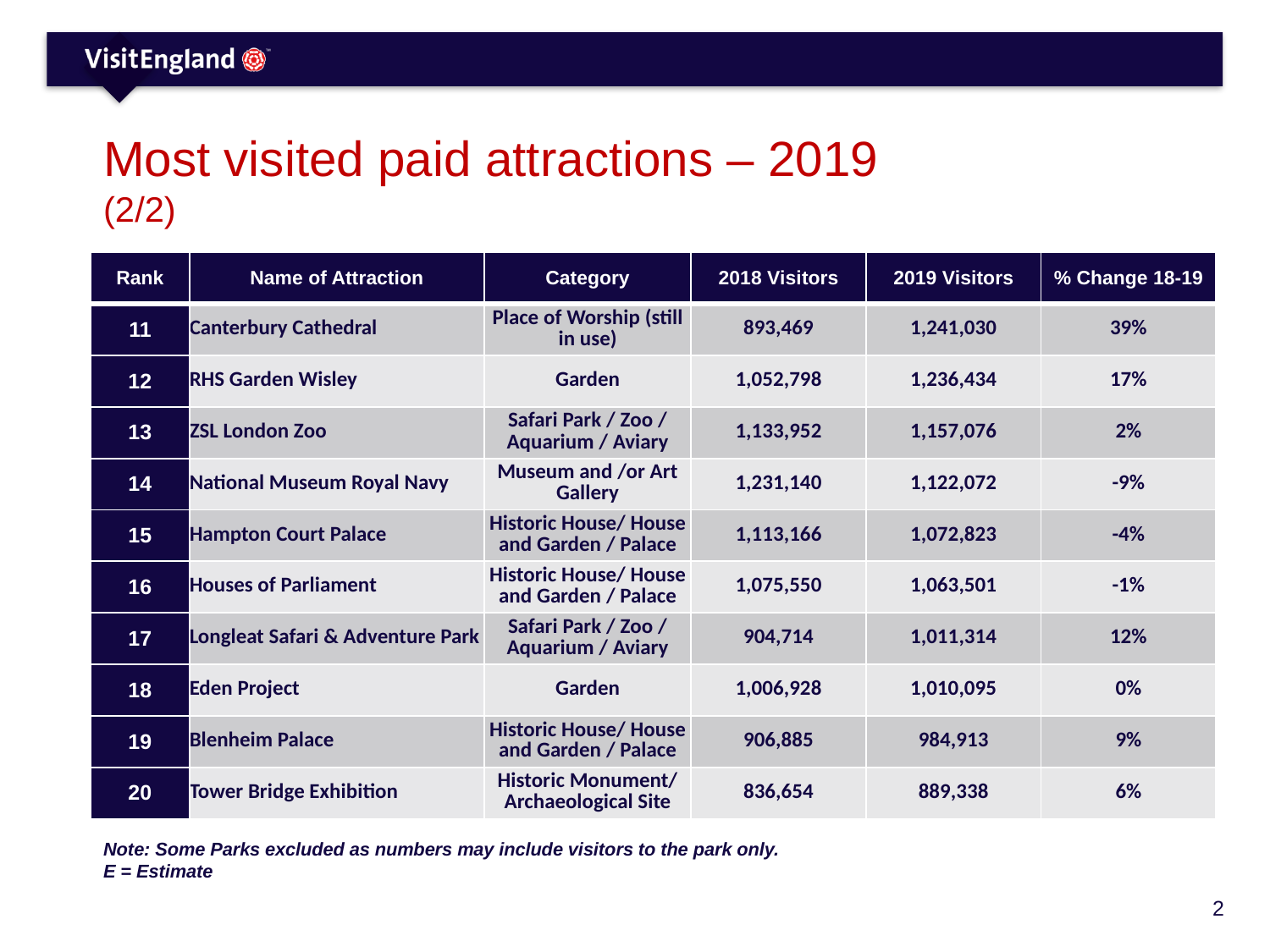

# Most visited paid attractions – 2019 (2/2)
| Rank | Name of Attraction | Category | 2018 Visitors | 2019 Visitors | % Change 18-19 |
| --- | --- | --- | --- | --- | --- |
| 11 | Canterbury Cathedral | Place of Worship (still in use) | 893,469 | 1,241,030 | 39% |
| 12 | RHS Garden Wisley | Garden | 1,052,798 | 1,236,434 | 17% |
| 13 | ZSL London Zoo | Safari Park / Zoo / Aquarium / Aviary | 1,133,952 | 1,157,076 | 2% |
| 14 | National Museum Royal Navy | Museum and /or Art Gallery | 1,231,140 | 1,122,072 | -9% |
| 15 | Hampton Court Palace | Historic House/ House and Garden / Palace | 1,113,166 | 1,072,823 | -4% |
| 16 | Houses of Parliament | Historic House/ House and Garden / Palace | 1,075,550 | 1,063,501 | -1% |
| 17 | Longleat Safari & Adventure Park | Safari Park / Zoo / Aquarium / Aviary | 904,714 | 1,011,314 | 12% |
| 18 | Eden Project | Garden | 1,006,928 | 1,010,095 | 0% |
| 19 | Blenheim Palace | Historic House/ House and Garden / Palace | 906,885 | 984,913 | 9% |
| 20 | Tower Bridge Exhibition | Historic Monument/ Archaeological Site | 836,654 | 889,338 | 6% |
Note: Some Parks excluded as numbers may include visitors to the park only.
E = Estimate